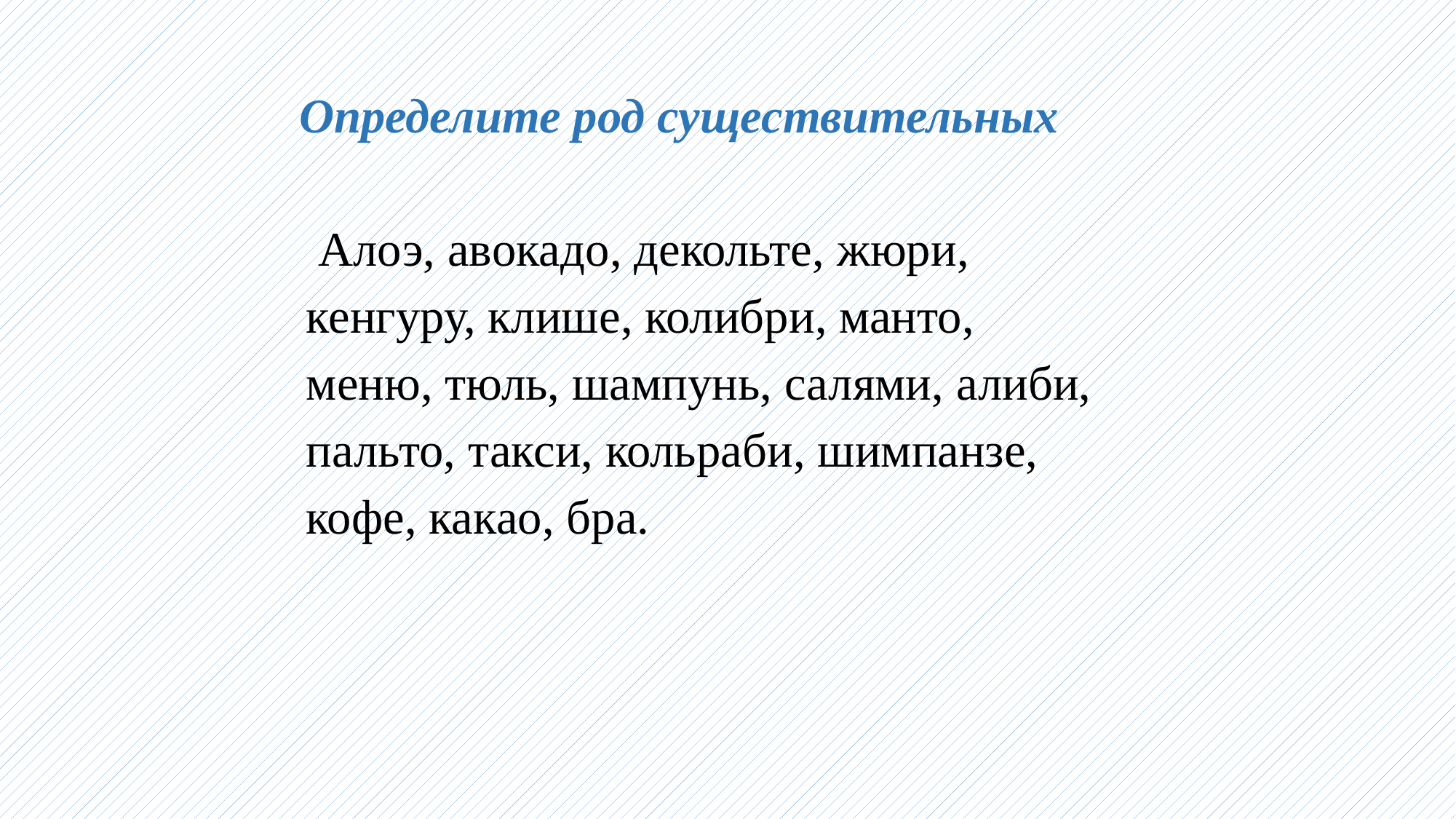

Определите род существительных

 Алоэ, авокадо, декольте, жюри, кенгуру, клише, колибри, манто, меню, тюль, шампунь, салями, алиби, пальто, такси, кольраби, шимпанзе, кофе, какао, бра.